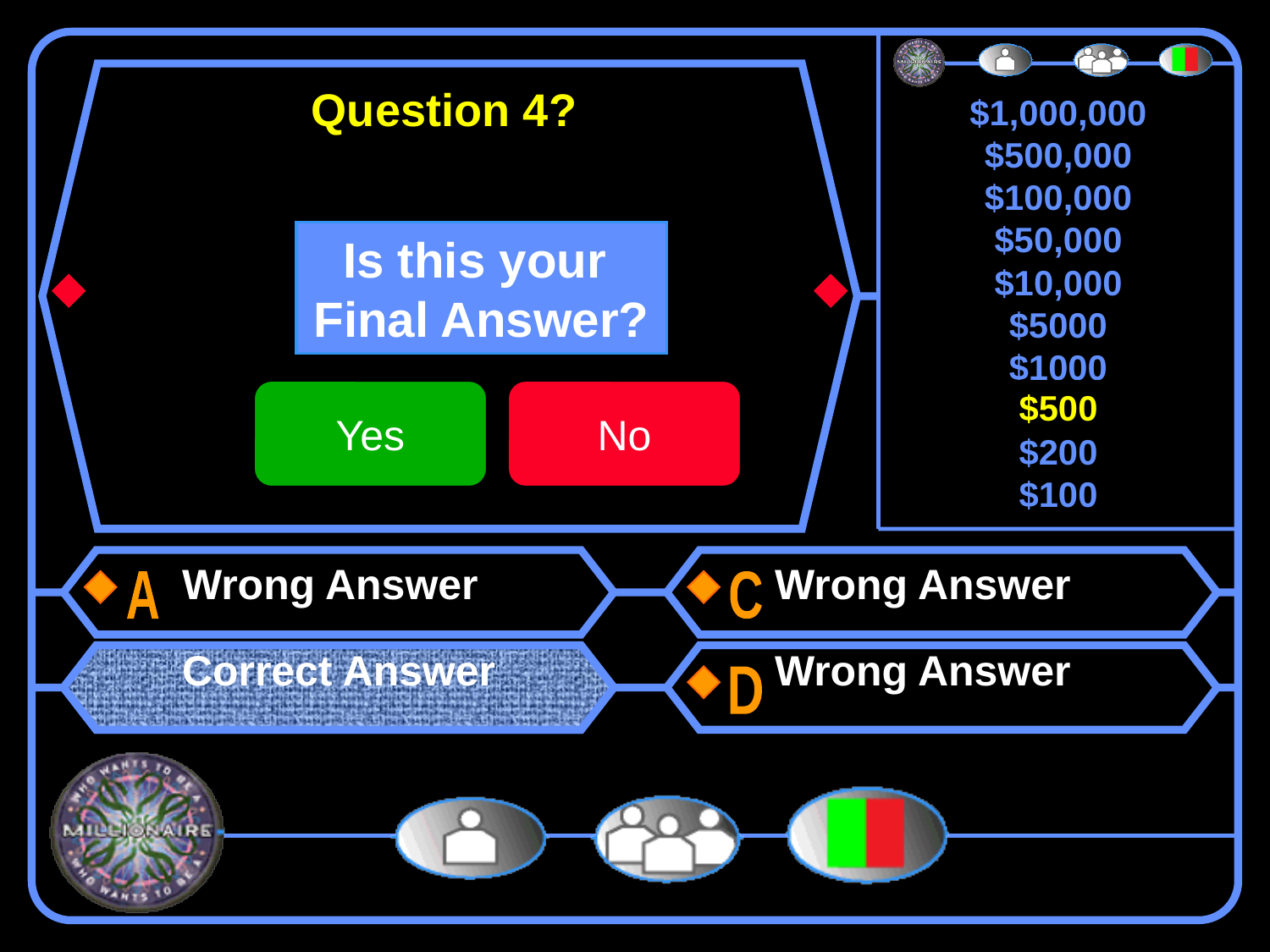

# Question 4?
Is this your
Final Answer?

Yes
No

$500
Wrong Answer

Correct Answer
Wrong Answer

Wrong Answer